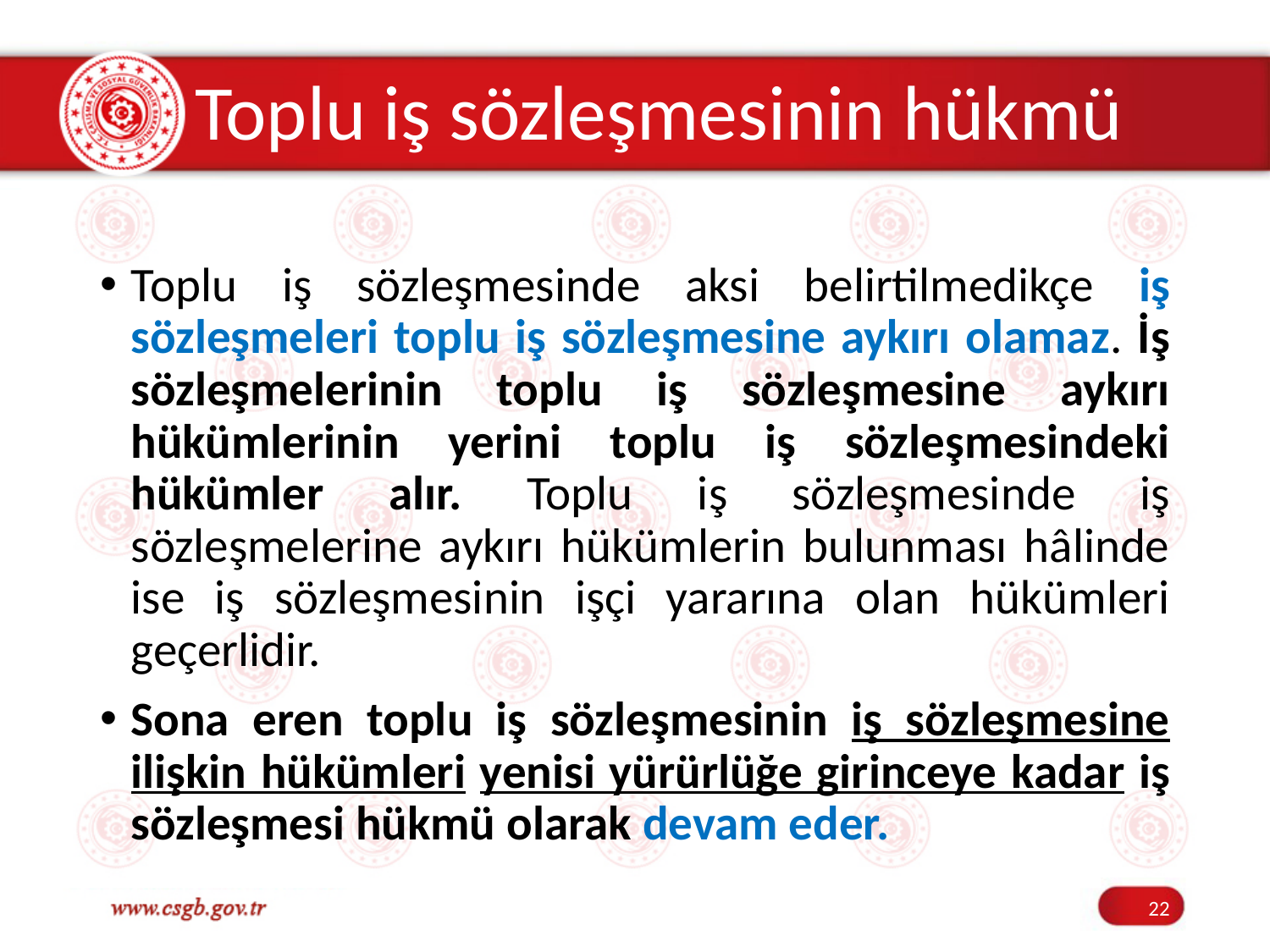

# Toplu iş sözleşmesinin hükmü
Toplu iş sözleşmesinde aksi belirtilmedikçe iş sözleşmeleri toplu iş sözleşmesine aykırı olamaz. İş sözleşmelerinin toplu iş sözleşmesine aykırı hükümlerinin yerini toplu iş sözleşmesindeki hükümler alır. Toplu iş sözleşmesinde iş sözleşmelerine aykırı hükümlerin bulunması hâlinde ise iş sözleşmesinin işçi yararına olan hükümleri geçerlidir.
Sona eren toplu iş sözleşmesinin iş sözleşmesine ilişkin hükümleri yenisi yürürlüğe girinceye kadar iş sözleşmesi hükmü olarak devam eder.

22